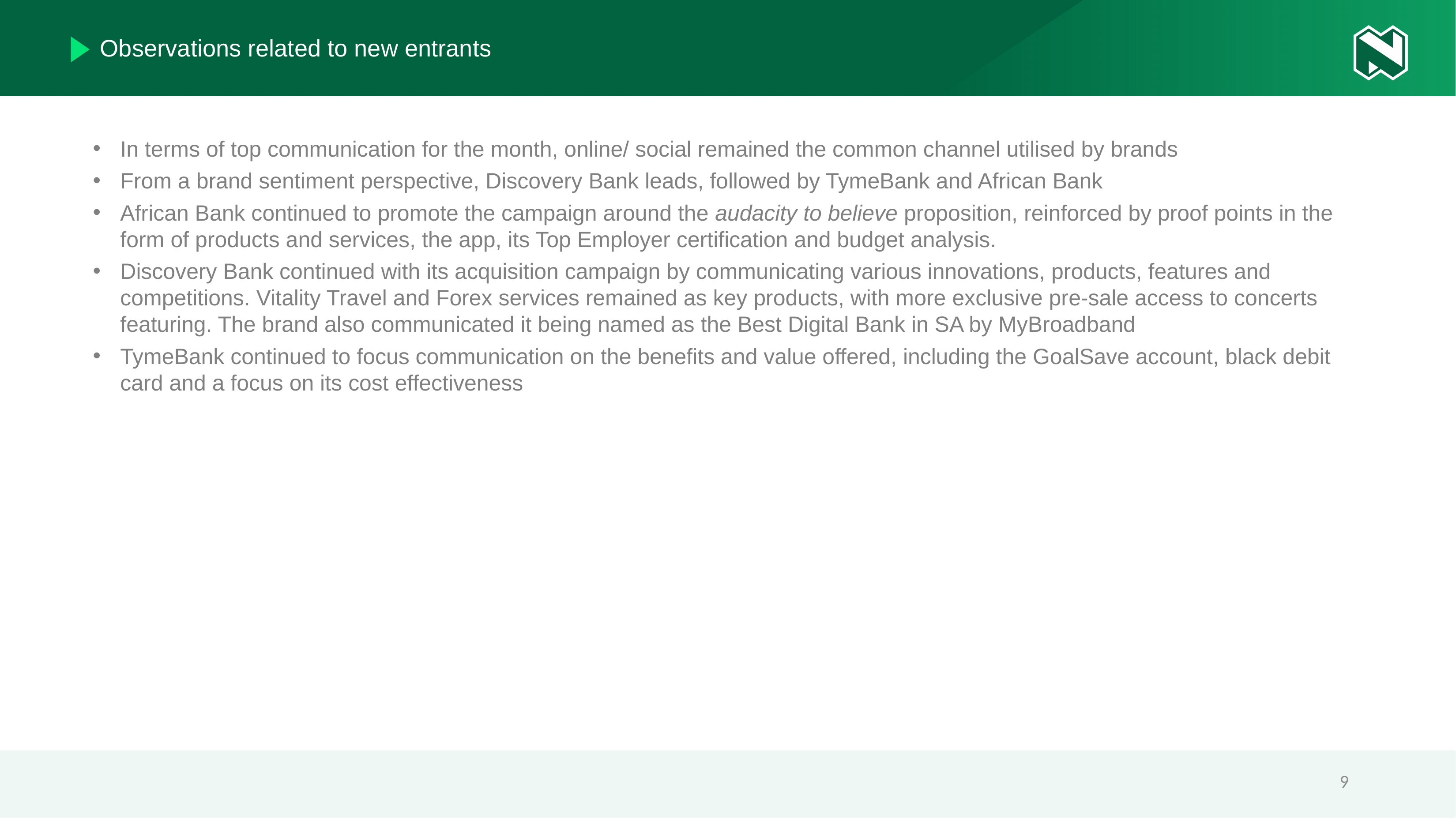

Observations related to new entrants
In terms of top communication for the month, online/ social remained the common channel utilised by brands
From a brand sentiment perspective, Discovery Bank leads, followed by TymeBank and African Bank
African Bank continued to promote the campaign around the audacity to believe proposition, reinforced by proof points in the form of products and services, the app, its Top Employer certification and budget analysis.
Discovery Bank continued with its acquisition campaign by communicating various innovations, products, features and competitions. Vitality Travel and Forex services remained as key products, with more exclusive pre-sale access to concerts featuring. The brand also communicated it being named as the Best Digital Bank in SA by MyBroadband
TymeBank continued to focus communication on the benefits and value offered, including the GoalSave account, black debit card and a focus on its cost effectiveness

9